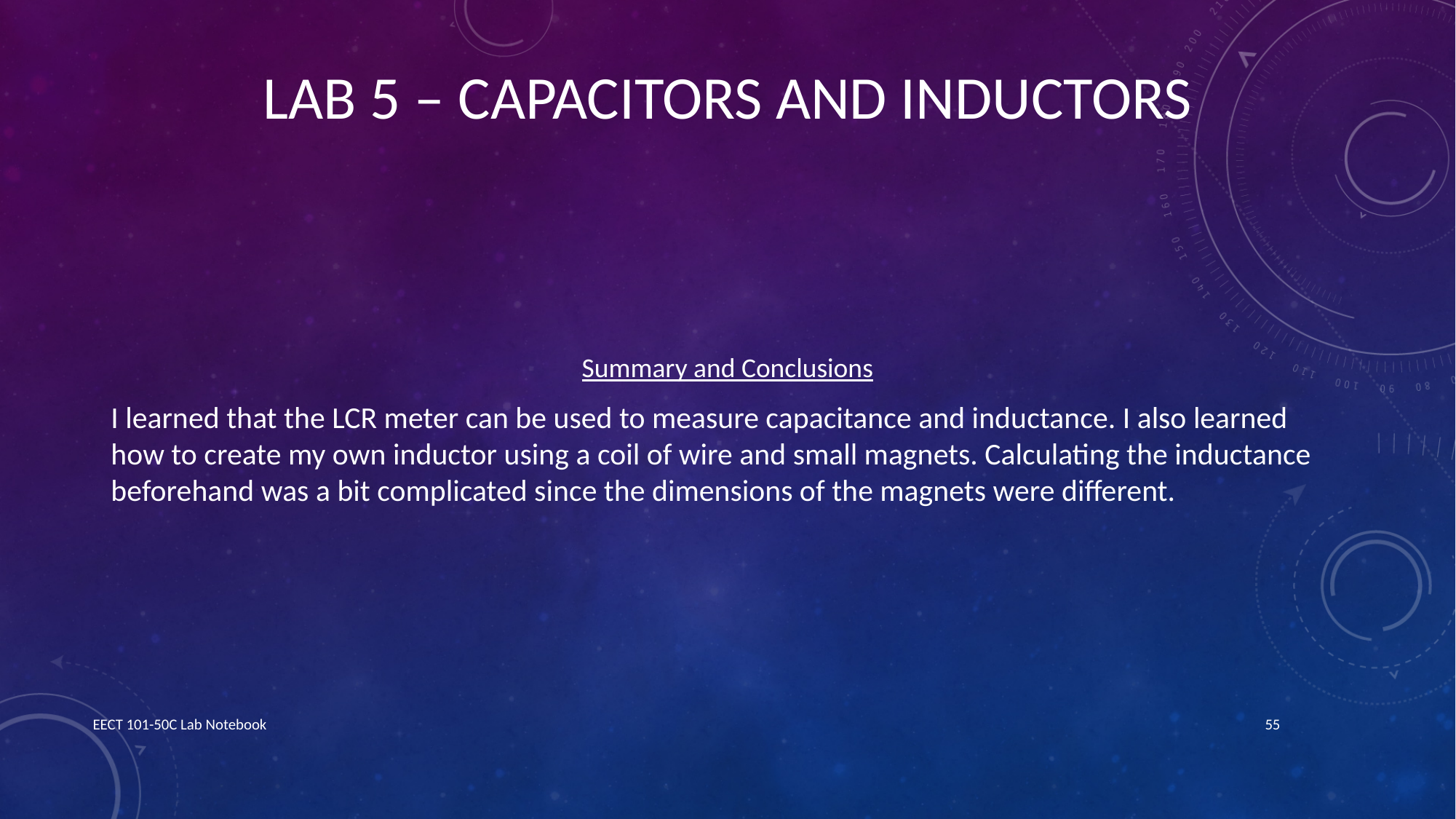

# Lab 5 – Capacitors and inductors
Summary and Conclusions
I learned that the LCR meter can be used to measure capacitance and inductance. I also learned how to create my own inductor using a coil of wire and small magnets. Calculating the inductance beforehand was a bit complicated since the dimensions of the magnets were different.

EECT 101-50C Lab Notebook
55